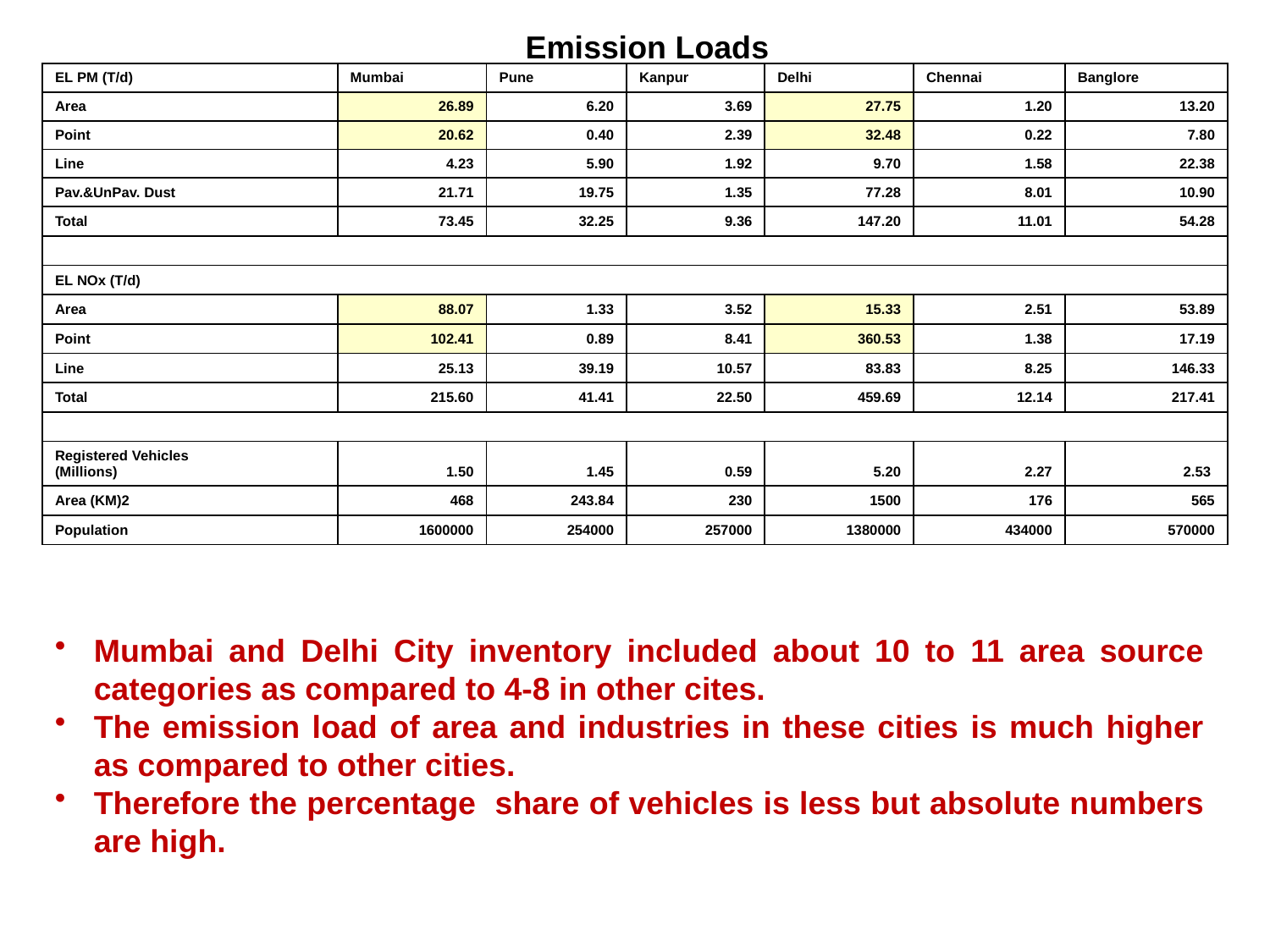

Emission Loads
| EL PM (T/d) | Mumbai | Pune | Kanpur | Delhi | Chennai | Banglore |
| --- | --- | --- | --- | --- | --- | --- |
| Area | 26.89 | 6.20 | 3.69 | 27.75 | 1.20 | 13.20 |
| Point | 20.62 | 0.40 | 2.39 | 32.48 | 0.22 | 7.80 |
| Line | 4.23 | 5.90 | 1.92 | 9.70 | 1.58 | 22.38 |
| Pav.&UnPav. Dust | 21.71 | 19.75 | 1.35 | 77.28 | 8.01 | 10.90 |
| Total | 73.45 | 32.25 | 9.36 | 147.20 | 11.01 | 54.28 |
|  |  |  |  |  |  |  |
| EL NOx (T/d) |  |  |  |  |  |  |
| Area | 88.07 | 1.33 | 3.52 | 15.33 | 2.51 | 53.89 |
| Point | 102.41 | 0.89 | 8.41 | 360.53 | 1.38 | 17.19 |
| Line | 25.13 | 39.19 | 10.57 | 83.83 | 8.25 | 146.33 |
| Total | 215.60 | 41.41 | 22.50 | 459.69 | 12.14 | 217.41 |
|  |  |  |  |  |  |  |
| Registered Vehicles (Millions) | 1.50 | 1.45 | 0.59 | 5.20 | 2.27 | 2.53 |
| Area (KM)2 | 468 | 243.84 | 230 | 1500 | 176 | 565 |
| Population | 1600000 | 254000 | 257000 | 1380000 | 434000 | 570000 |
Mumbai and Delhi City inventory included about 10 to 11 area source categories as compared to 4-8 in other cites.
The emission load of area and industries in these cities is much higher as compared to other cities.
Therefore the percentage  share of vehicles is less but absolute numbers are high.